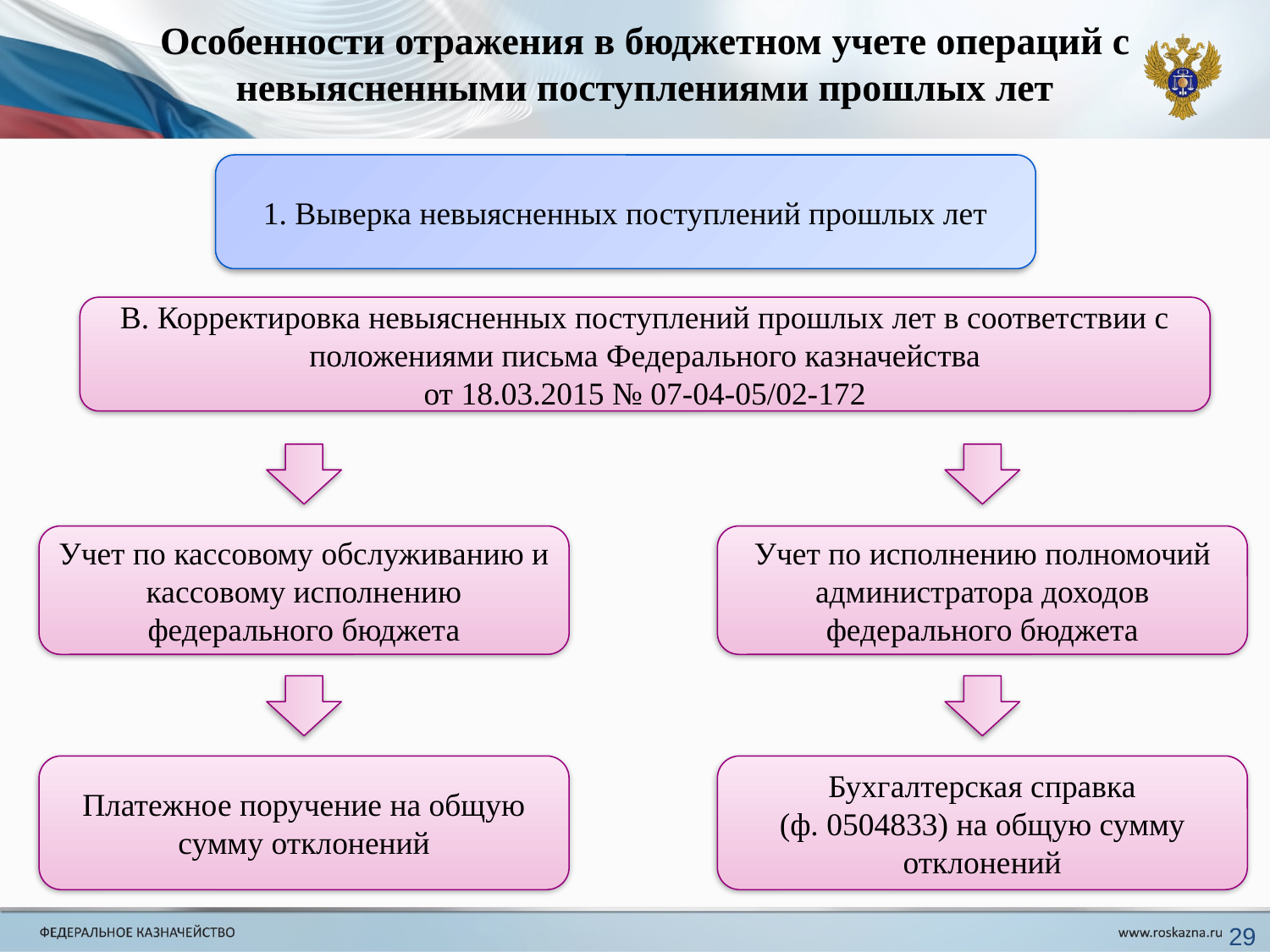

Особенности отражения в бюджетном учете операций с невыясненными поступлениями прошлых лет
1. Выверка невыясненных поступлений прошлых лет
В. Корректировка невыясненных поступлений прошлых лет в соответствии с положениями письма Федерального казначейства
от 18.03.2015 № 07-04-05/02-172

Учет по кассовому обслуживанию и кассовому исполнению федерального бюджета
Учет по исполнению полномочий администратора доходов федерального бюджета

Платежное поручение на общую сумму отклонений
Бухгалтерская справка
(ф. 0504833) на общую сумму отклонений
29